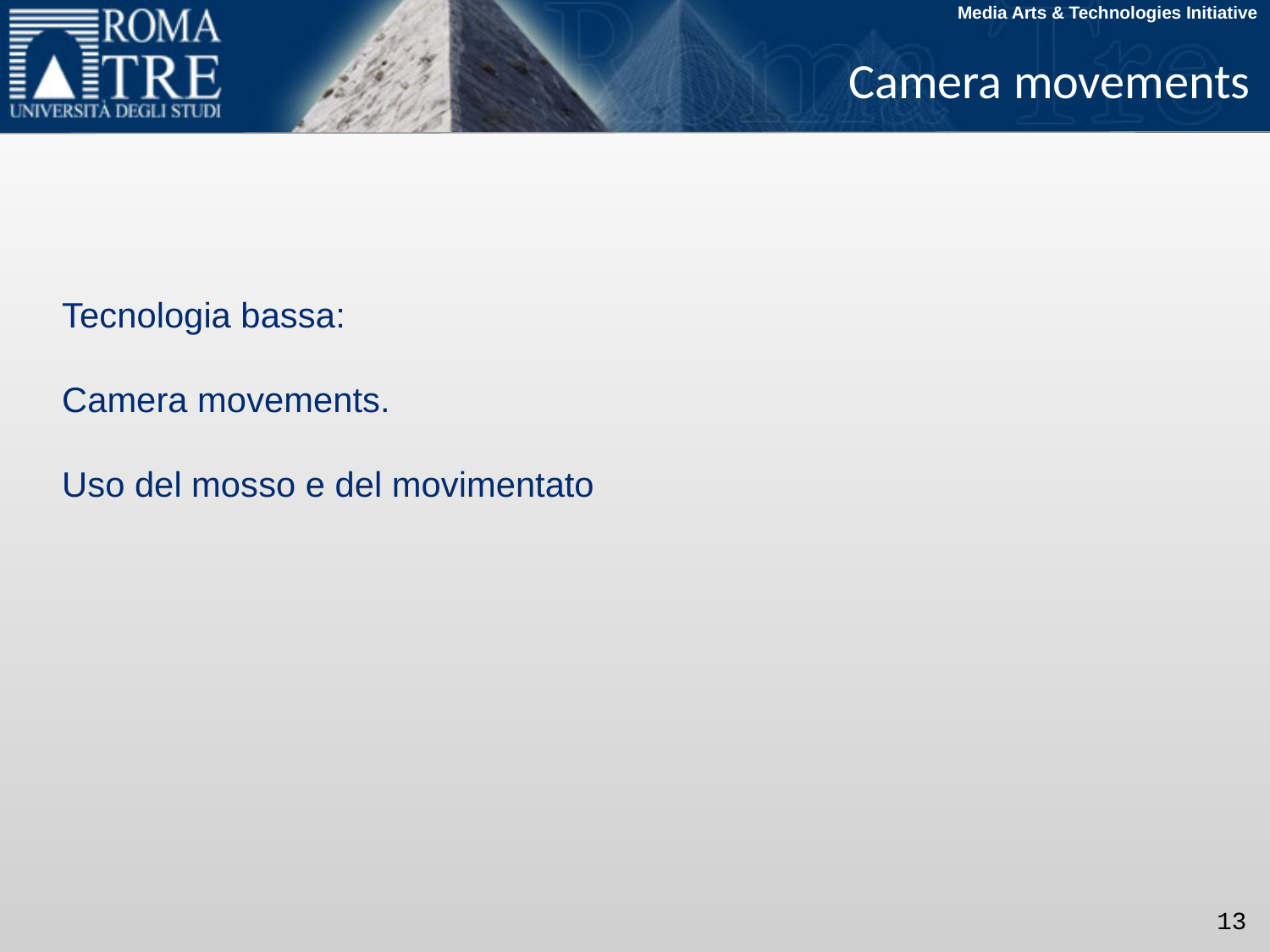

Camera movements

Tecnologia bassa:

Camera movements.

Uso del mosso e del movimentato